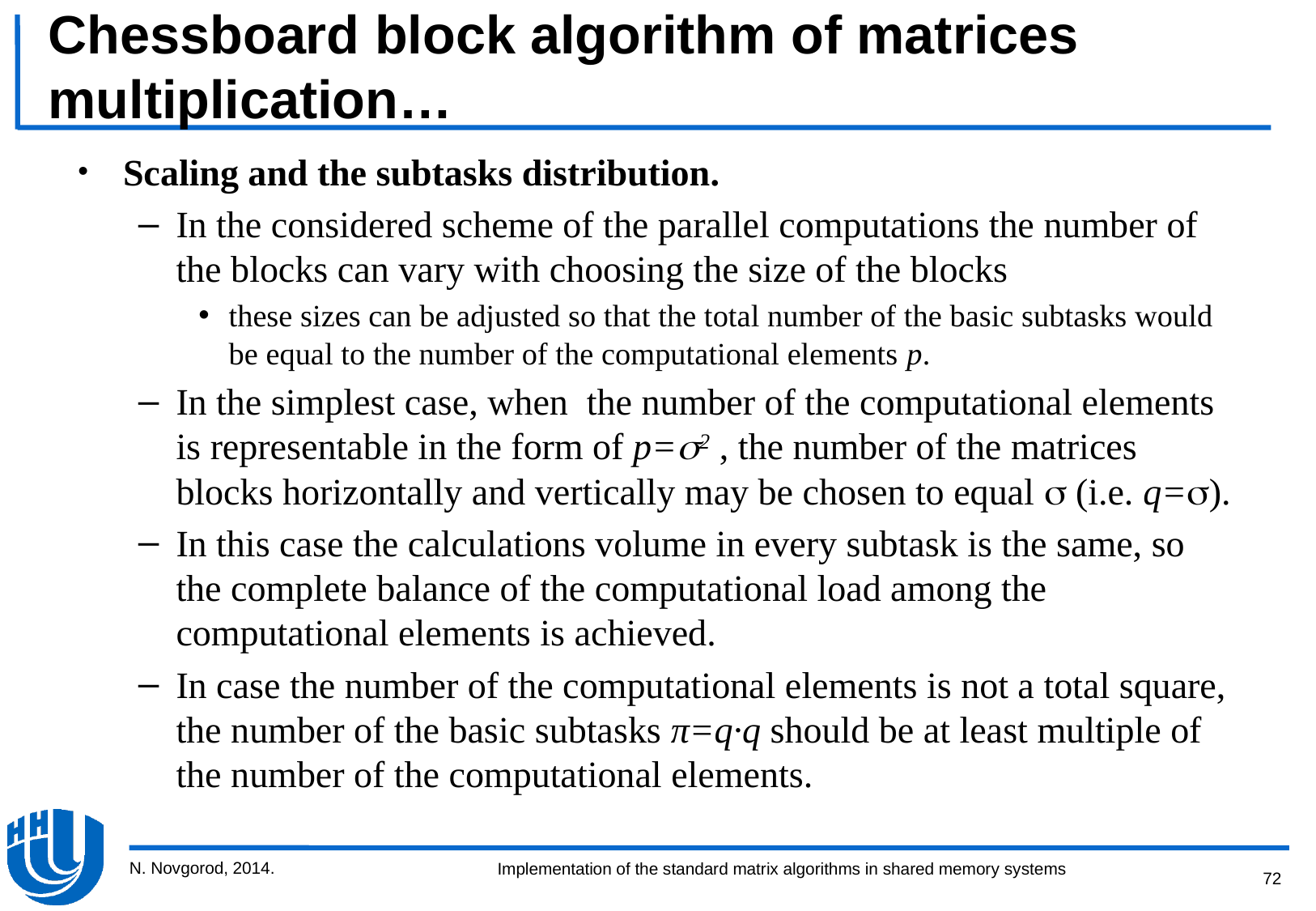

# Chessboard block algorithm of matrices multiplication…
Scaling and the subtasks distribution.
In the considered scheme of the parallel computations the number of the blocks can vary with choosing the size of the blocks
these sizes can be adjusted so that the total number of the basic subtasks would be equal to the number of the computational elements p.
In the simplest case, when  the number of the computational elements is representable in the form of p=σ2 , the number of the matrices blocks horizontally and vertically may be chosen to equal σ (i.e. q=σ).
In this case the calculations volume in every subtask is the same, so the complete balance of the computational load among the computational elements is achieved.
In case the number of the computational elements is not a total square, the number of the basic subtasks π=q∙q should be at least multiple of the number of the computational elements.
N. Novgorod, 2014.
72
Implementation of the standard matrix algorithms in shared memory systems